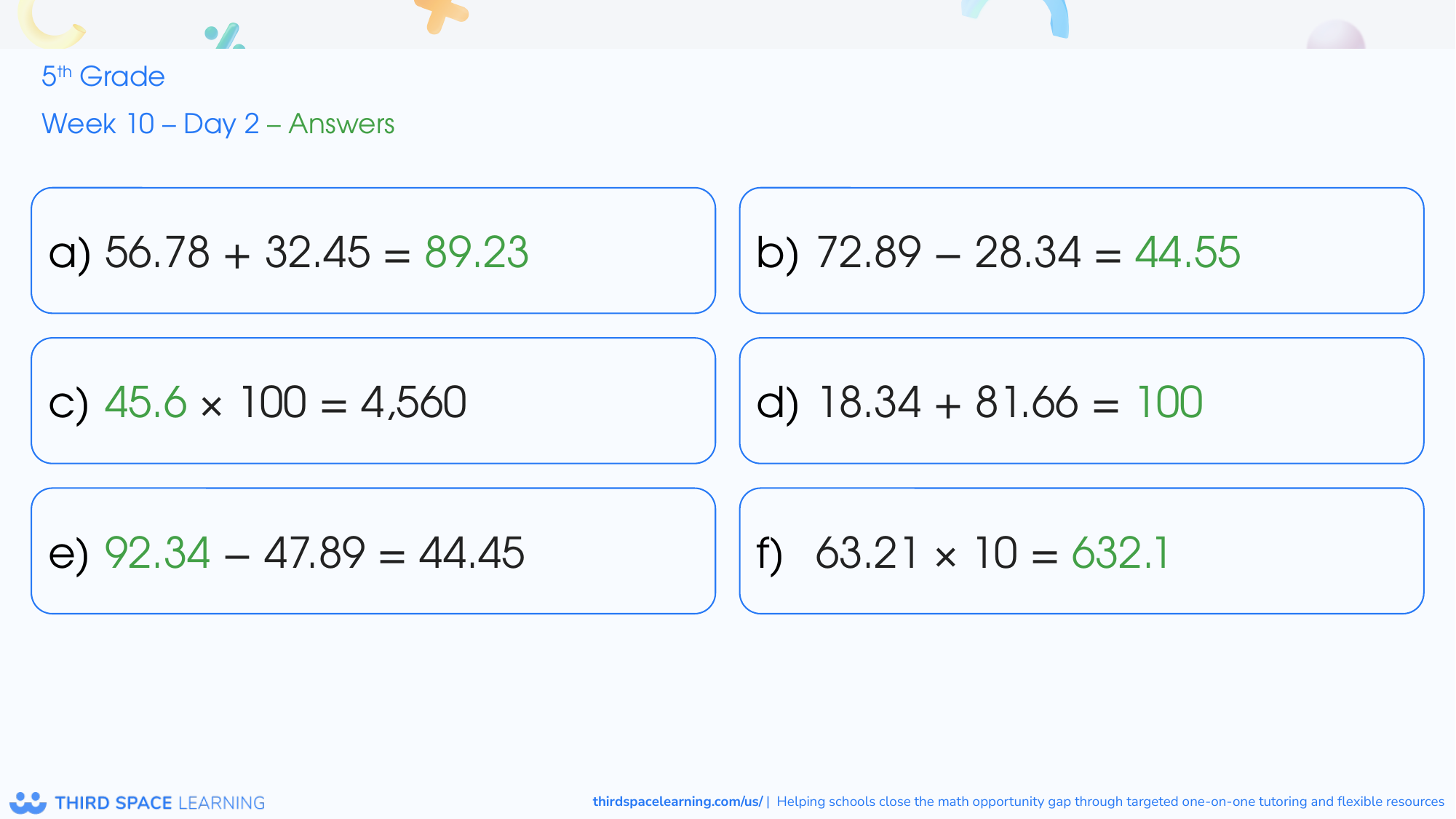

5th Grade
Week 10 – Day 2 – Answers
56.78 + 32.45 = 89.23
72.89 − 28.34 = 44.55
45.6 × 100 = 4,560
18.34 + 81.66 = 100
92.34 − 47.89 = 44.45
63.21 × 10 = 632.1